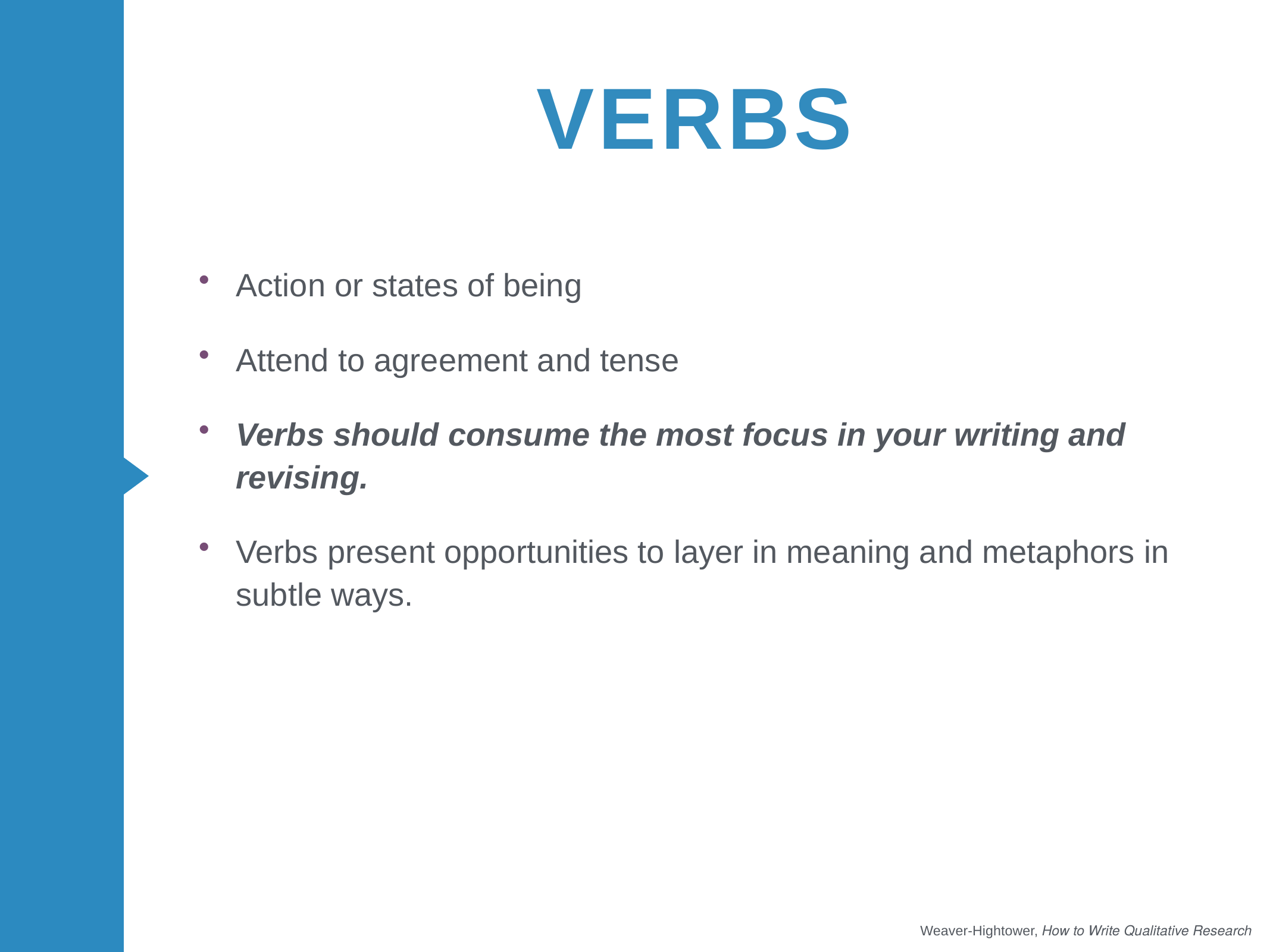

Verbs
Action or states of being
Attend to agreement and tense
Verbs should consume the most focus in your writing and revising.
Verbs present opportunities to layer in meaning and metaphors in subtle ways.